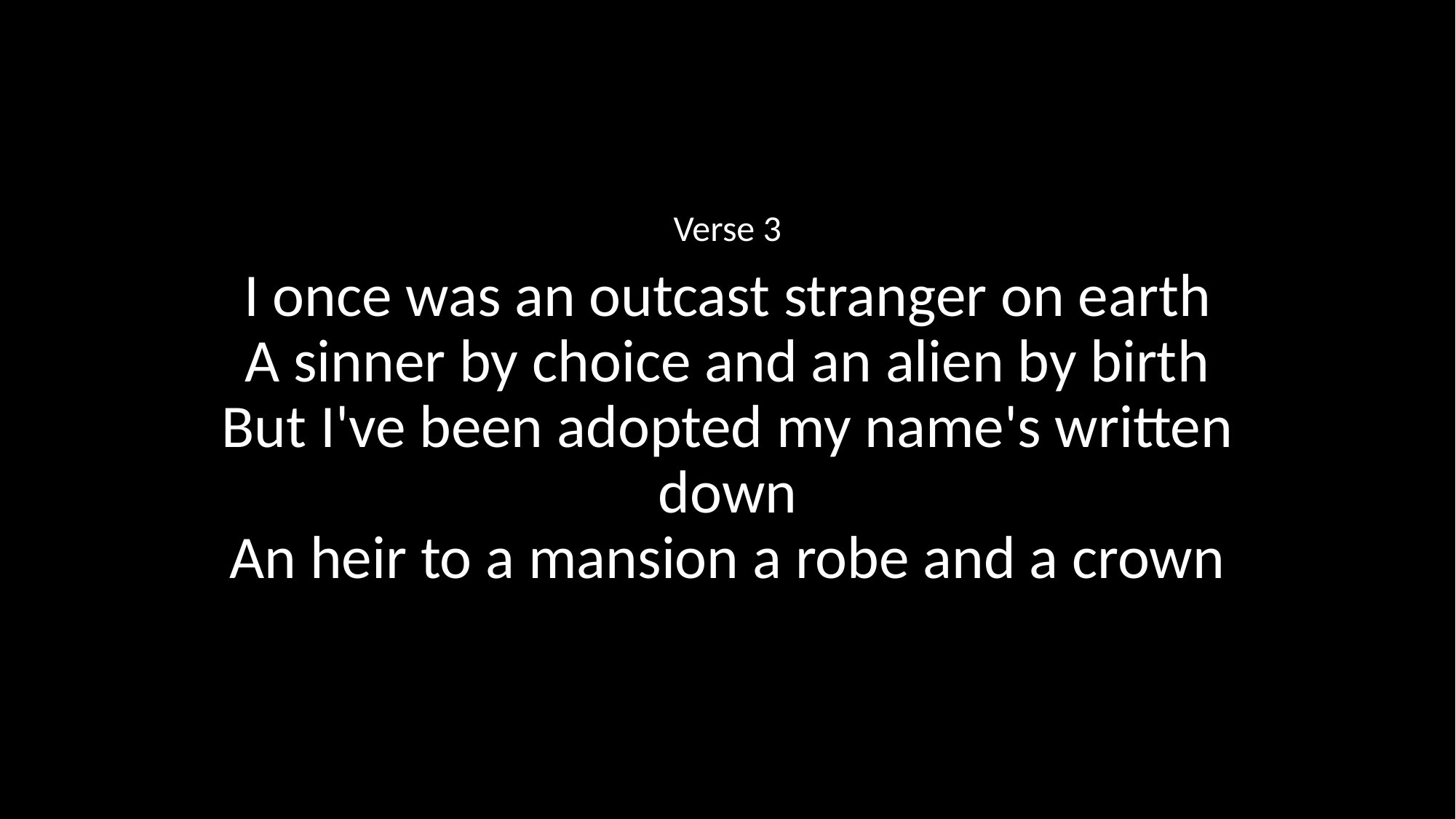

Verse 3
I once was an outcast stranger on earth
A sinner by choice and an alien by birth
But I've been adopted my name's written down
An heir to a mansion a robe and a crown